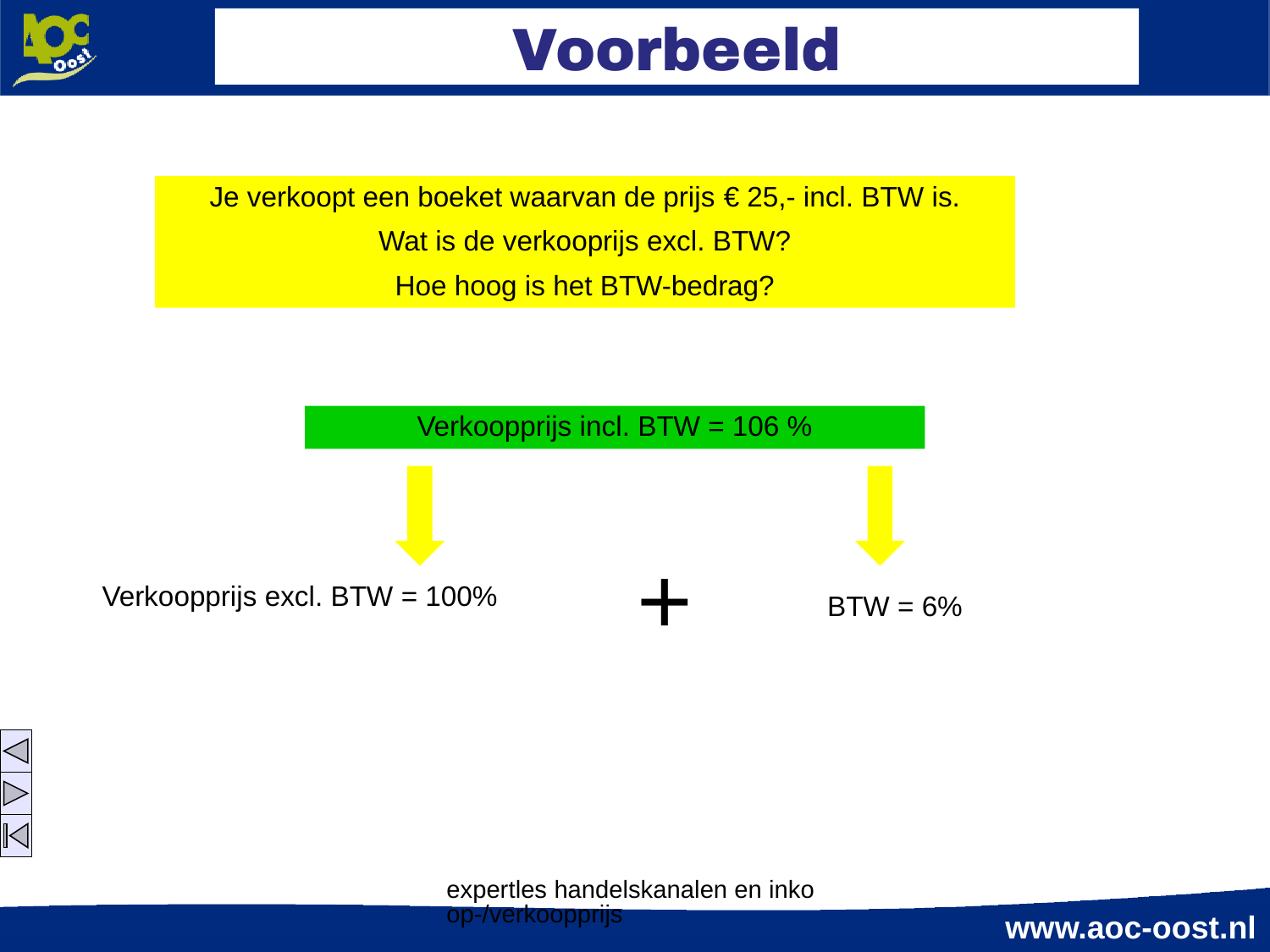

# Voorbeeld
Je verkoopt een boeket waarvan de prijs € 25,- incl. BTW is.
Wat is de verkooprijs excl. BTW?
Hoe hoog is het BTW-bedrag?
Verkoopprijs incl. BTW = 106 %

+
Verkoopprijs excl. BTW = 100%
BTW = 6%
expertles handelskanalen en inkoop-/verkoopprijs